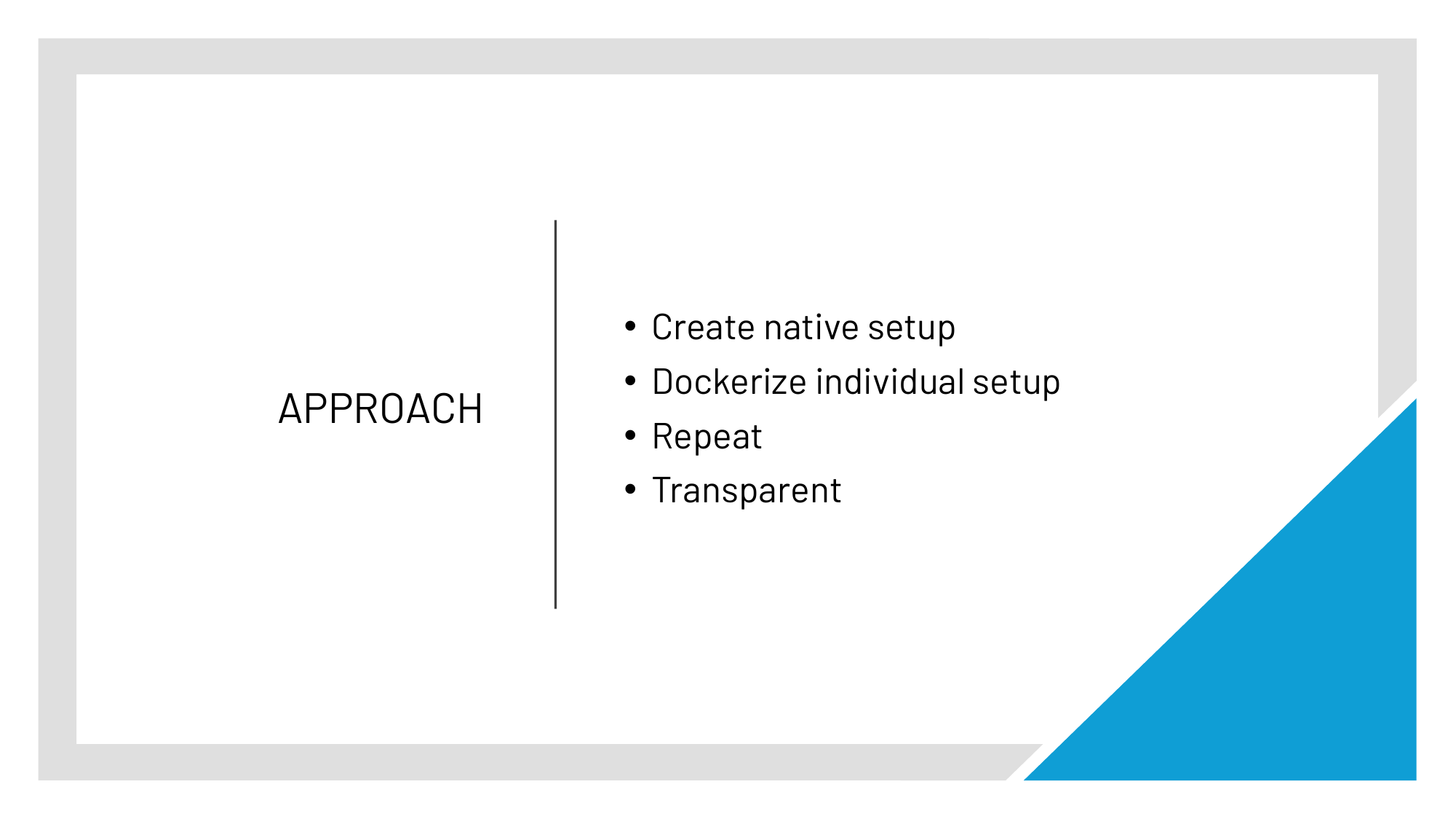

# APPROACH
Create native setup
Dockerize individual setup
Repeat
Transparent